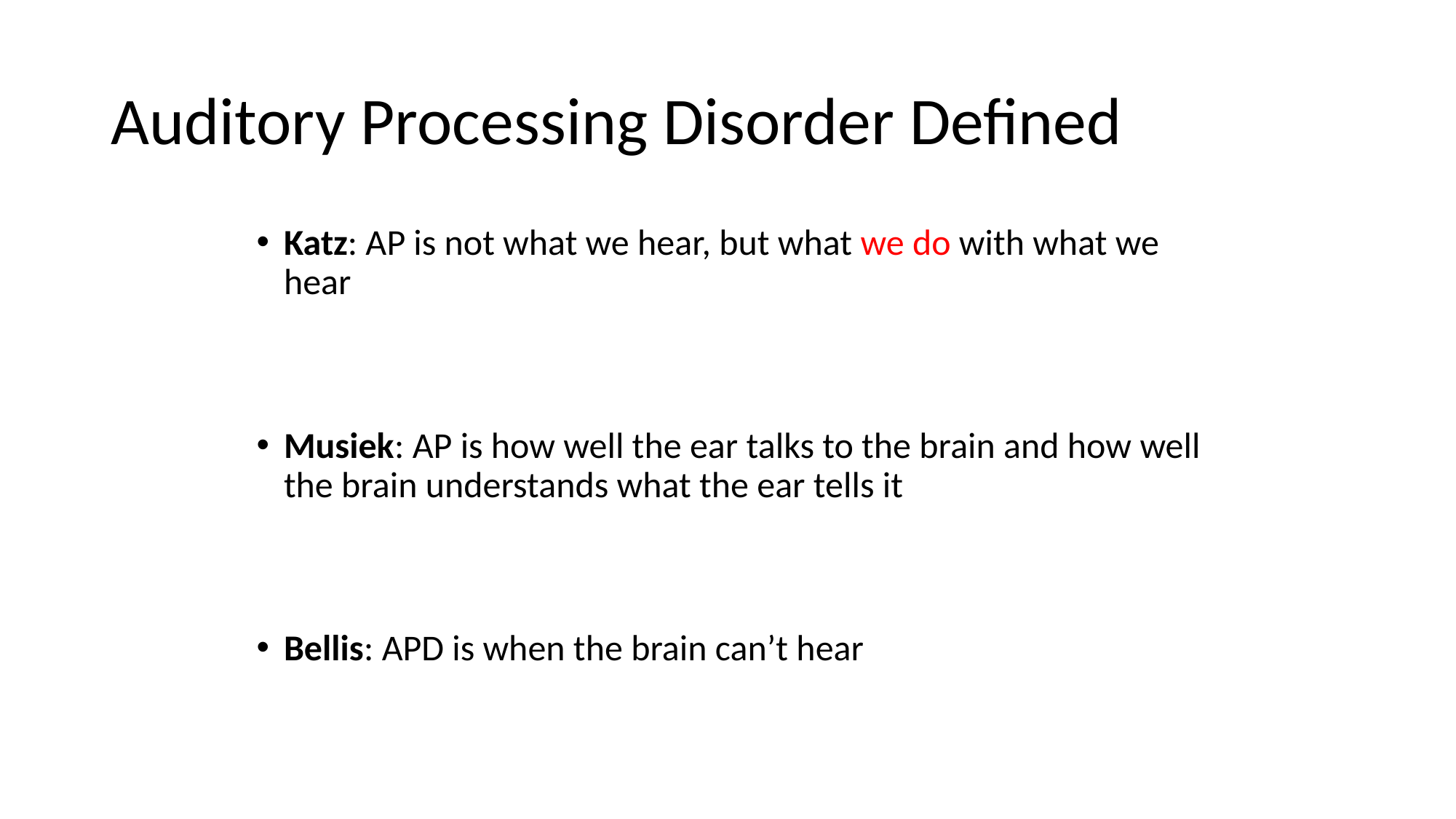

# Auditory Processing Disorder Defined
Katz: AP is not what we hear, but what we do with what we hear

Musiek: AP is how well the ear talks to the brain and how well the brain understands what the ear tells it

Bellis: APD is when the brain can’t hear